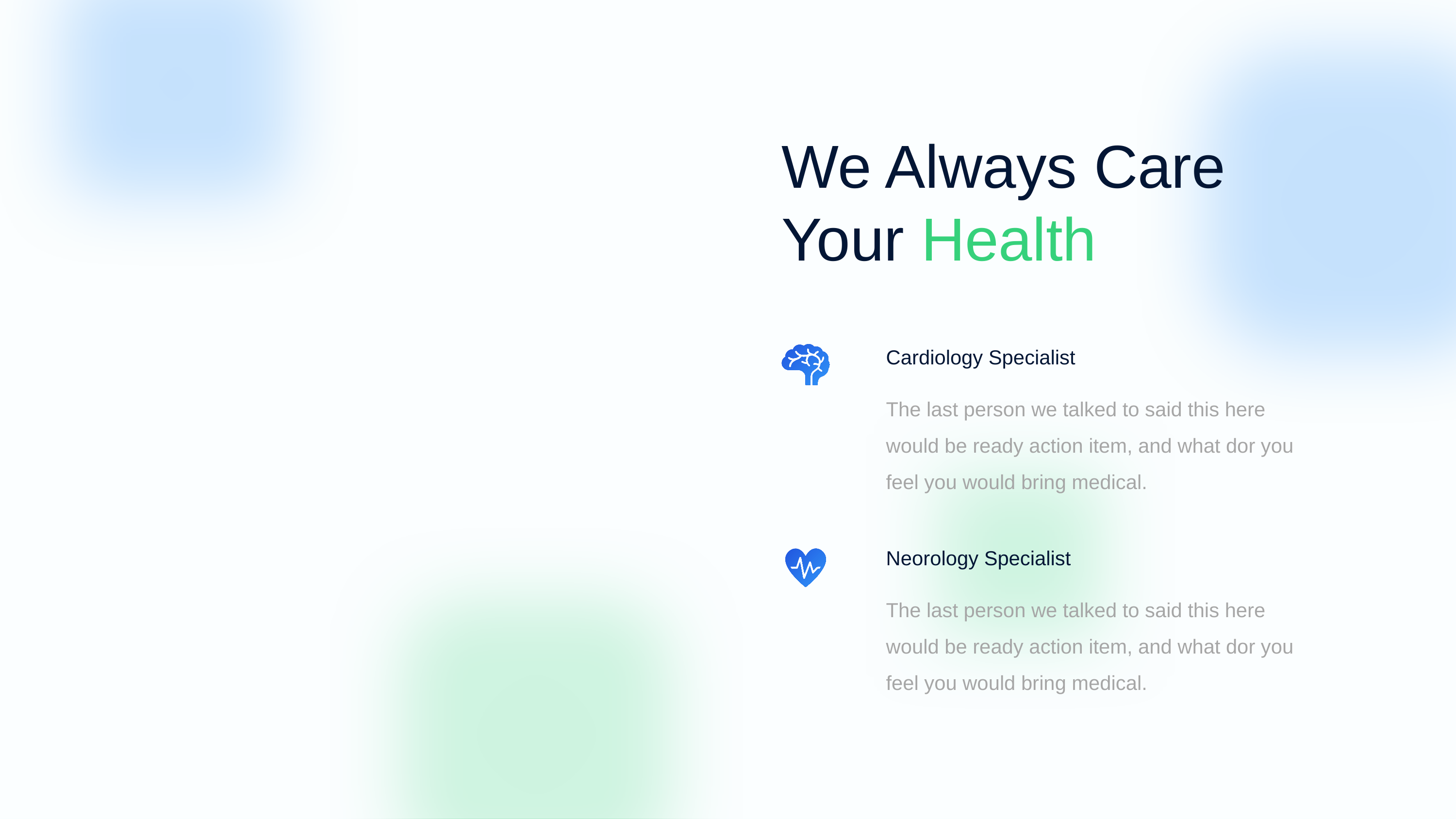

We Always Care Your Health
Cardiology Specialist

The last person we talked to said this here would be ready action item, and what dor you feel you would bring medical.
Neorology Specialist

The last person we talked to said this here would be ready action item, and what dor you feel you would bring medical.